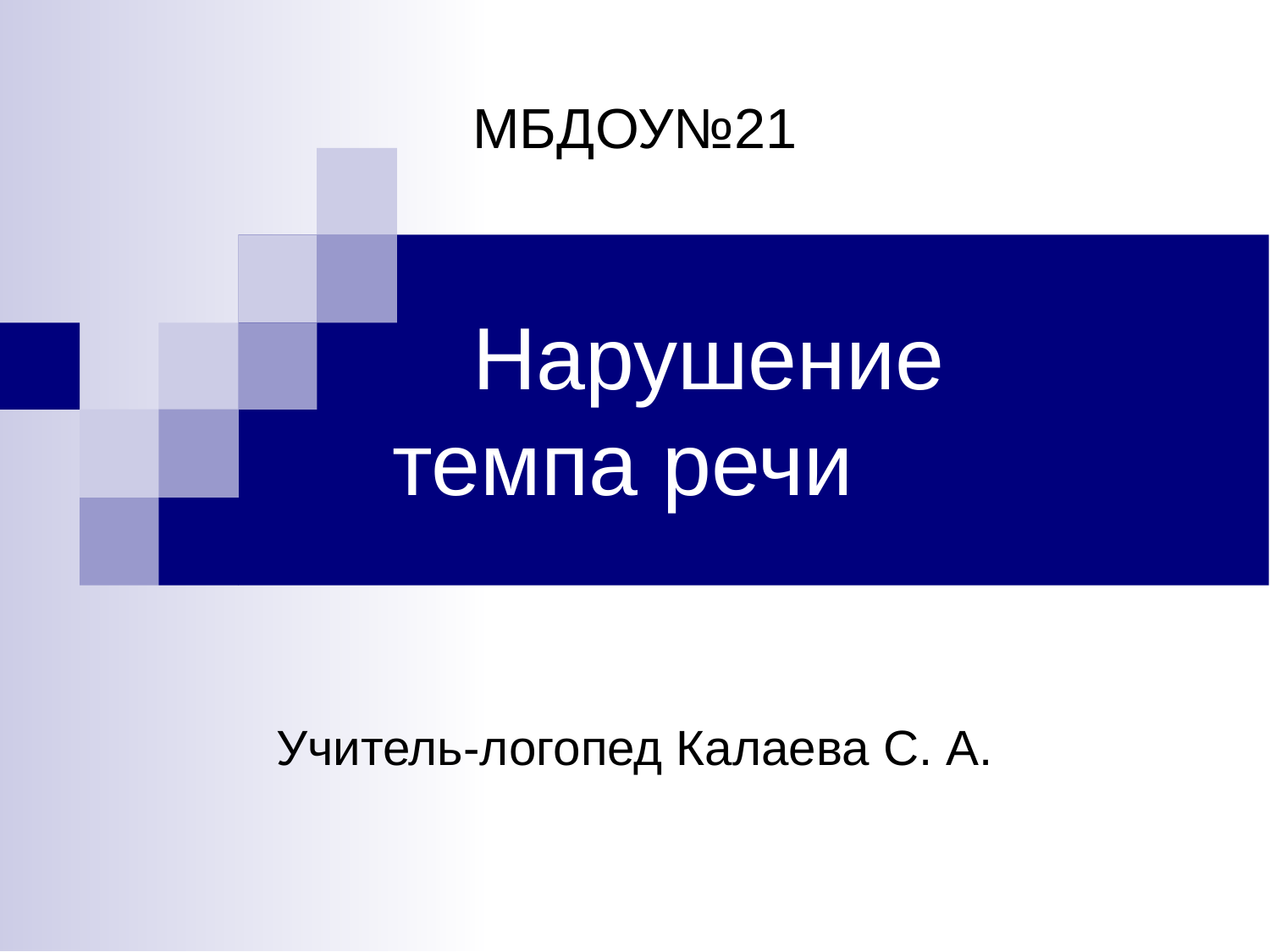

# МБДОУ№21
      Нарушение темпа речи

Учитель-логопед Калаева С. А.